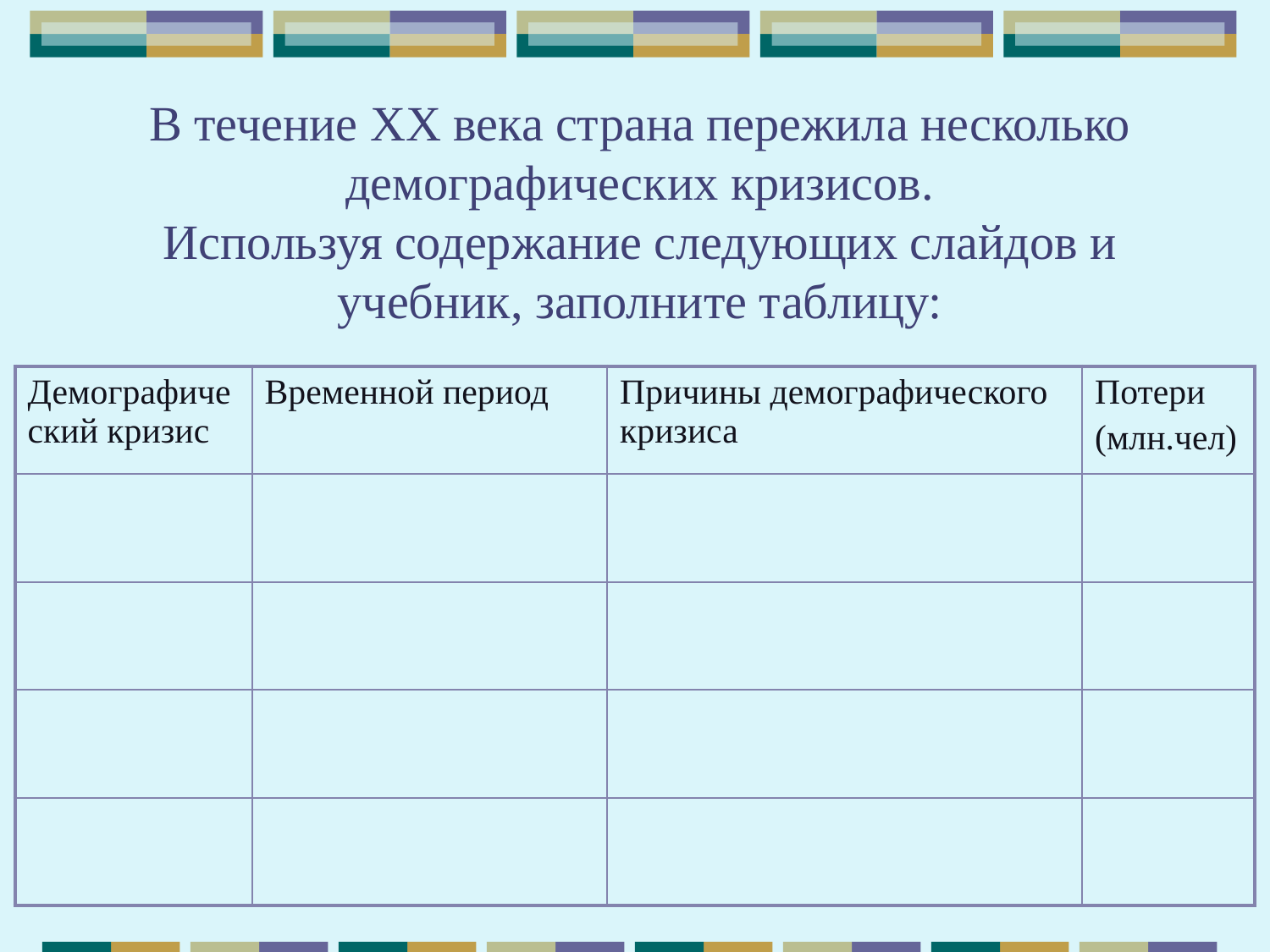

# В течение ХХ века страна пережила несколько демографических кризисов. Используя содержание следующих слайдов и учебник, заполните таблицу:
| Демографический кризис | Временной период | Причины демографического кризиса | Потери (млн.чел) |
| --- | --- | --- | --- |
|  |  |  |  |
|  |  |  |  |
|  |  |  |  |
|  |  |  |  |